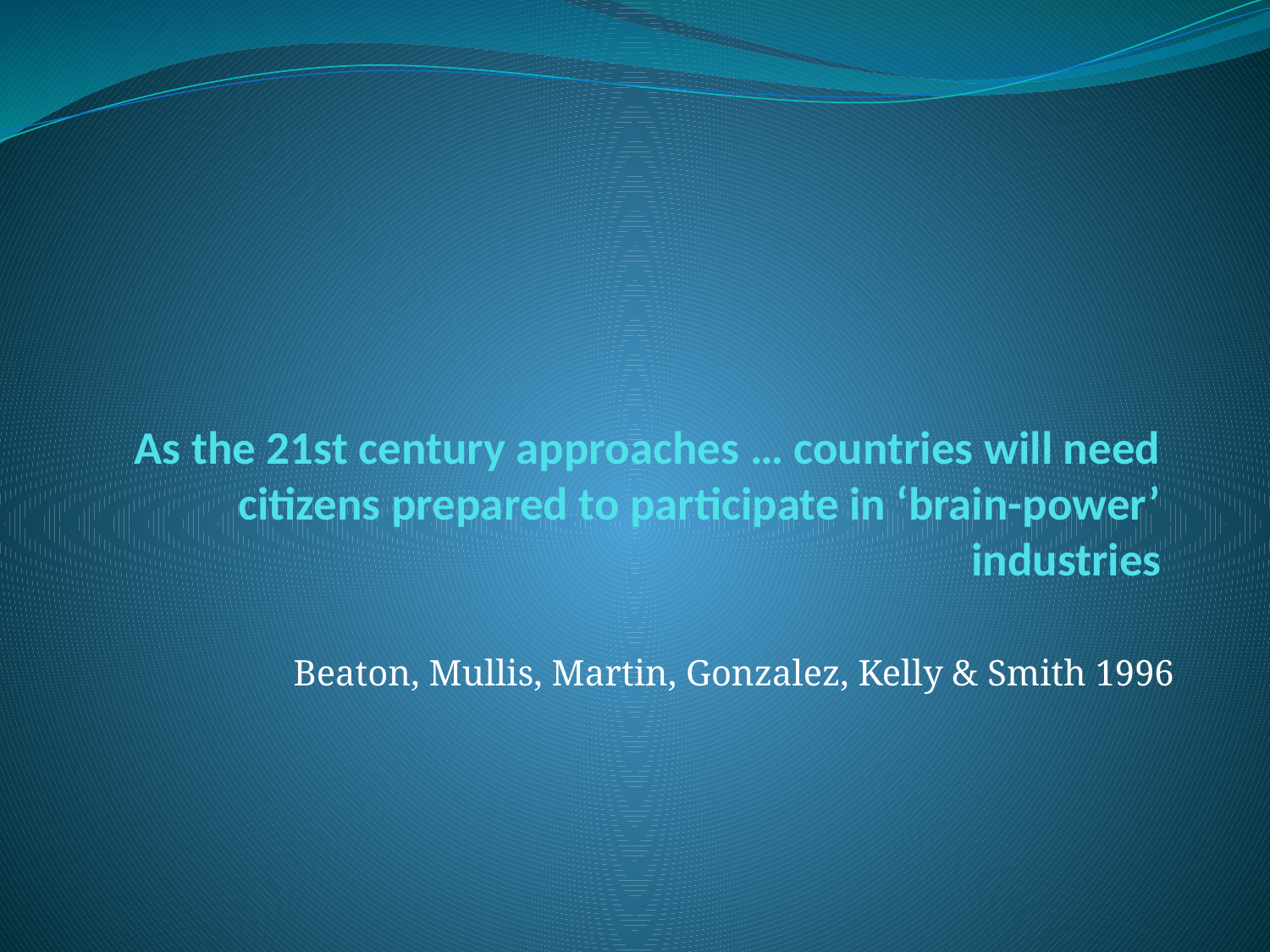

# As the 21st century approaches … countries will need citizens prepared to participate in ‘brain-power’ industries
Beaton, Mullis, Martin, Gonzalez, Kelly & Smith 1996